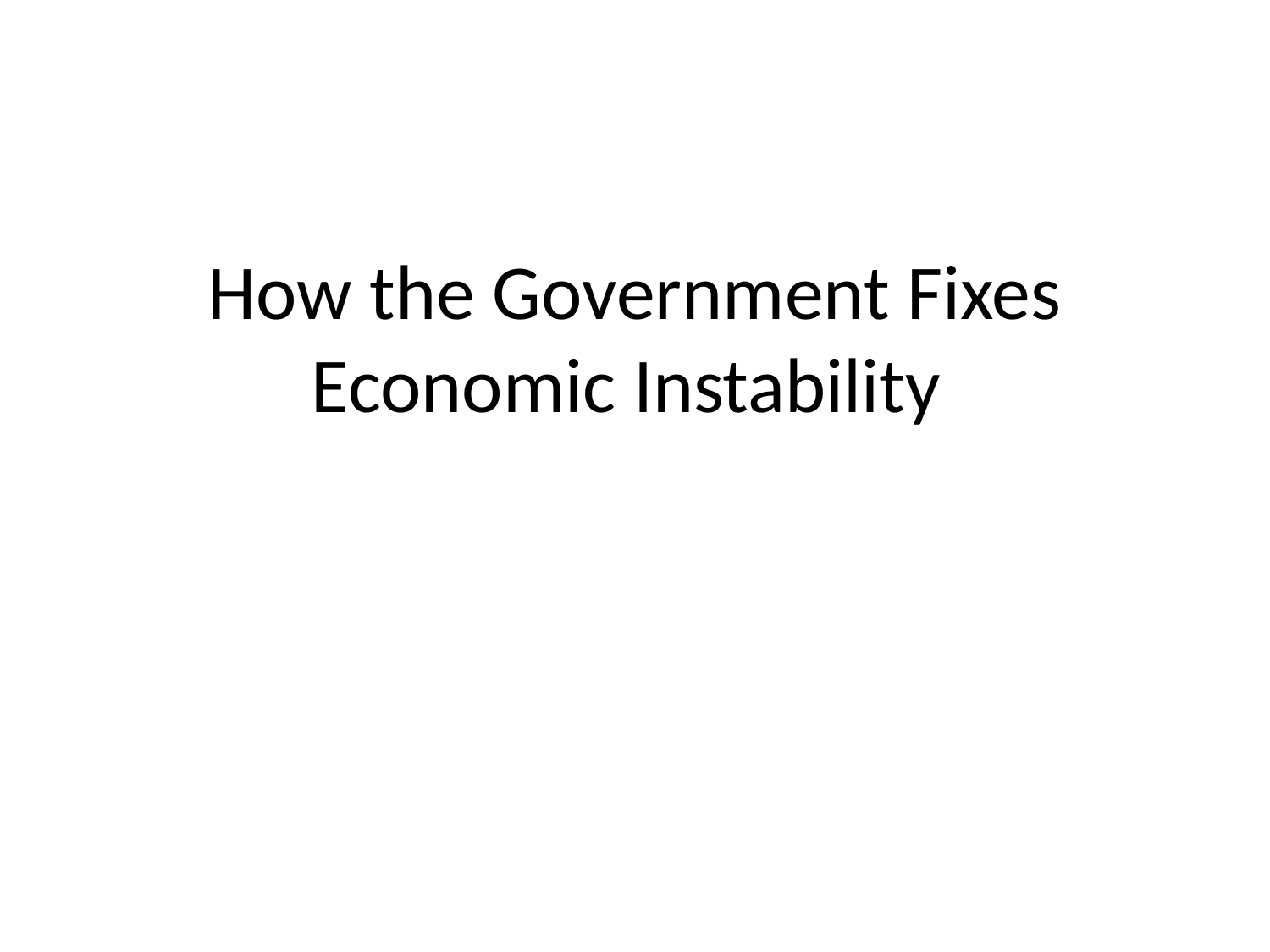

# How the Government Fixes Economic Instability